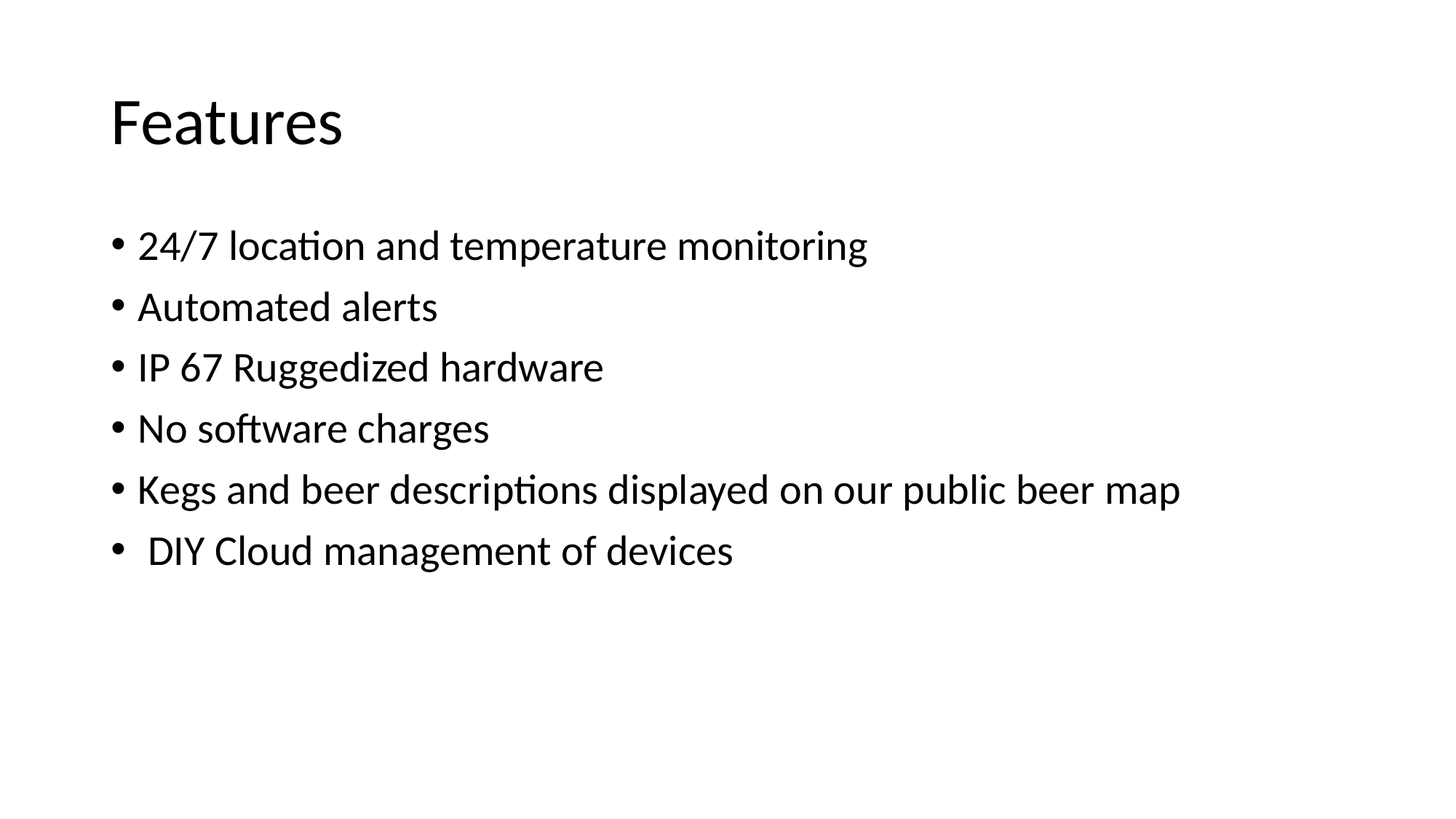

# Features
24/7 location and temperature monitoring
Automated alerts
IP 67 Ruggedized hardware
No software charges
Kegs and beer descriptions displayed on our public beer map
 DIY Cloud management of devices